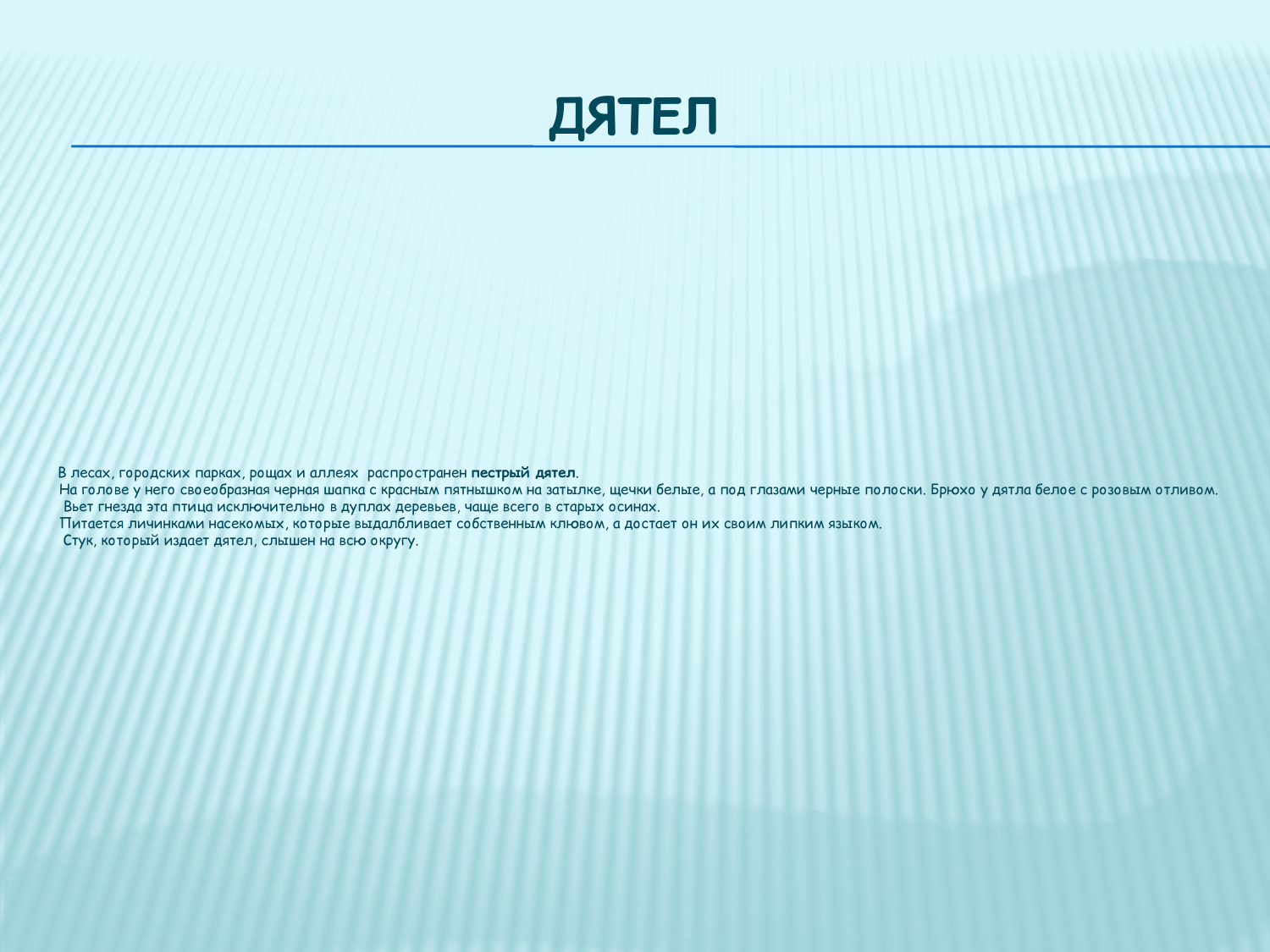

ДЯТЕЛ
# В лесах, городских парках, рощах и аллеях  распространен пестрый дятел. На голове у него своеобразная черная шапка с красным пятнышком на затылке, щечки белые, а под глазами черные полоски. Брюхо у дятла белое с розовым отливом. Вьет гнезда эта птица исключительно в дуплах деревьев, чаще всего в старых осинах. Питается личинками насекомых, которые выдалбливает собственным клювом, а достает он их своим липким языком. Стук, который издает дятел, слышен на всю округу.